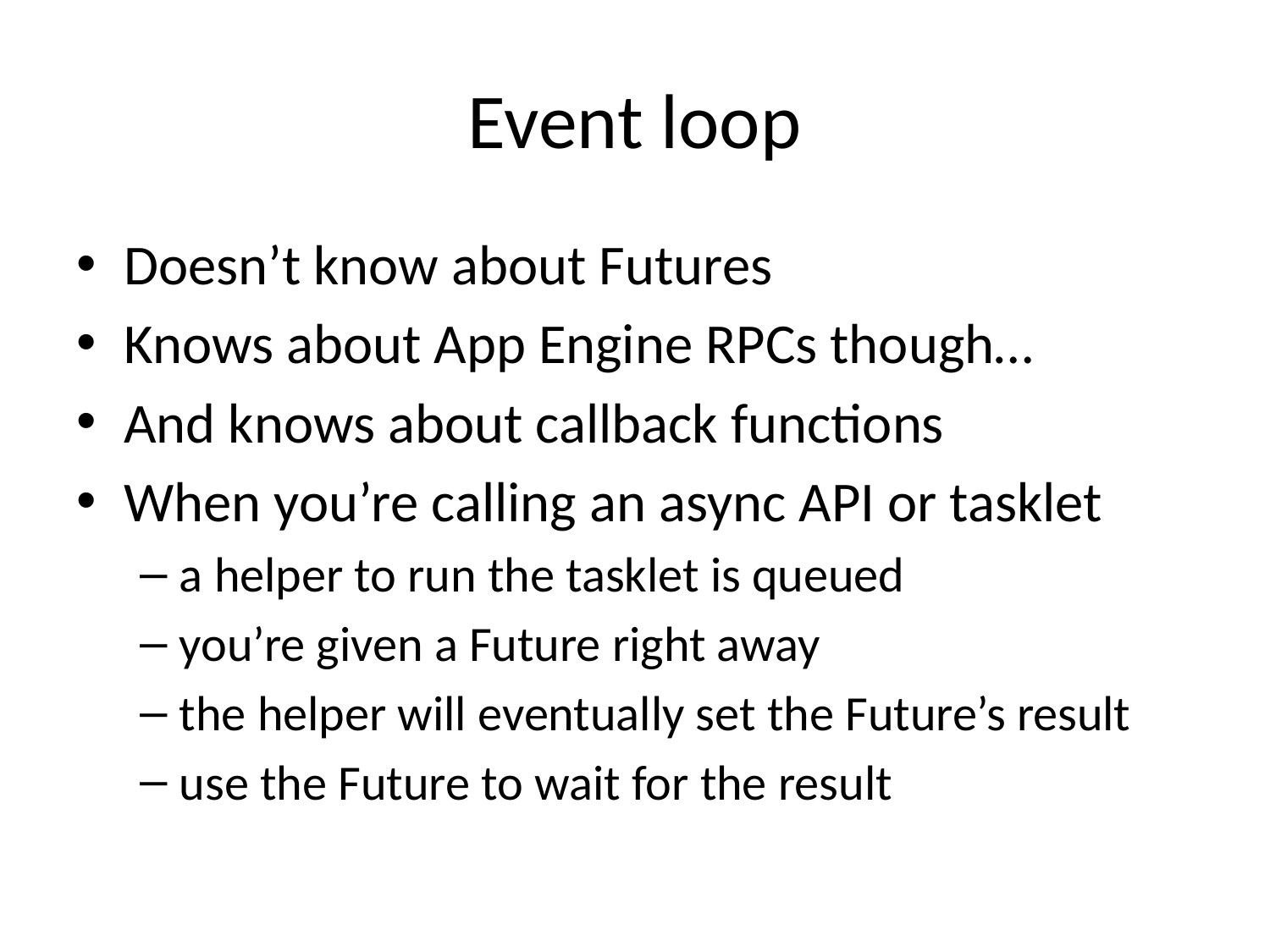

# Event loop
Doesn’t know about Futures
Knows about App Engine RPCs though…
And knows about callback functions
When you’re calling an async API or tasklet
a helper to run the tasklet is queued
you’re given a Future right away
the helper will eventually set the Future’s result
use the Future to wait for the result